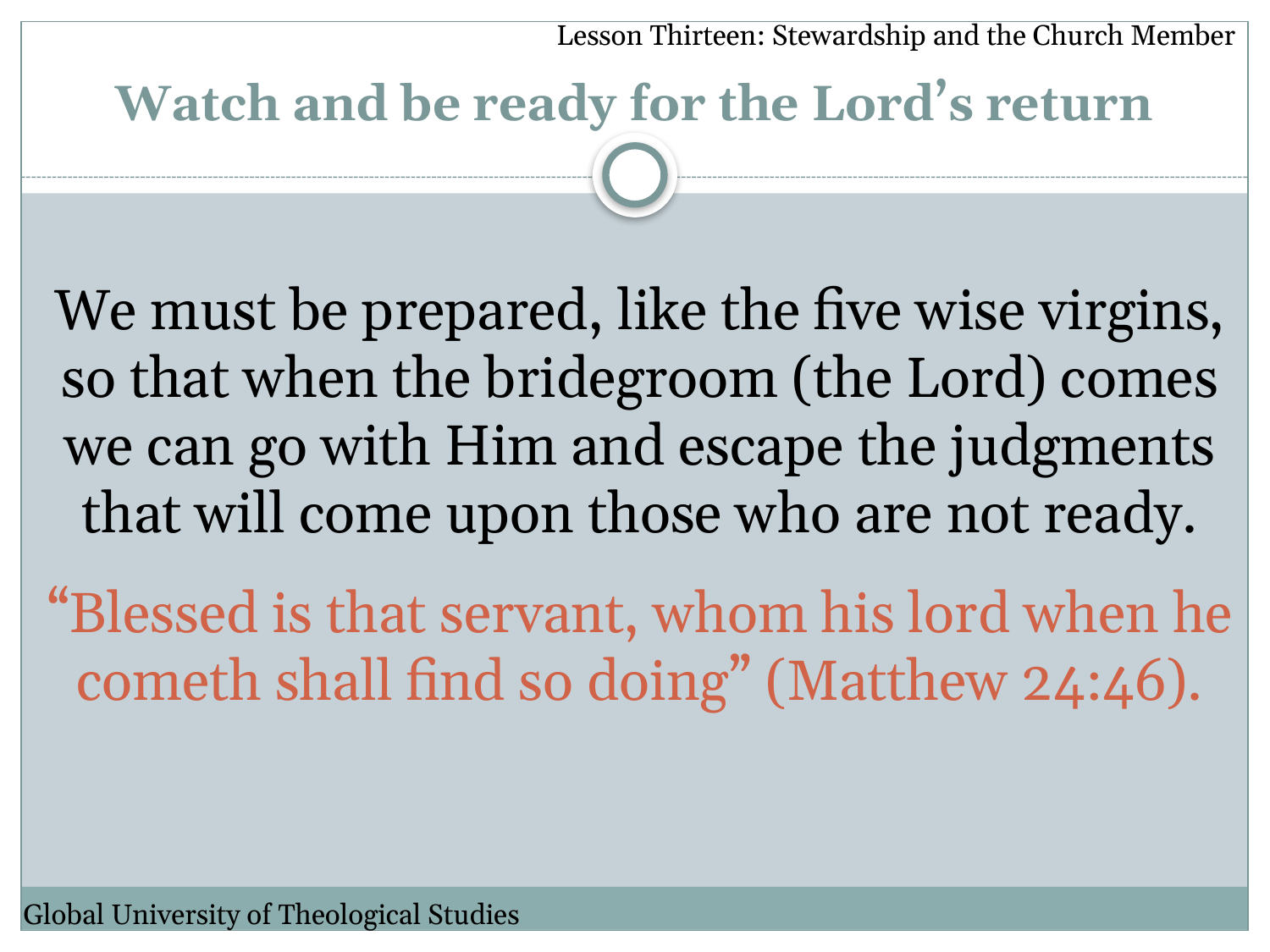

Lesson Thirteen: Stewardship and the Church Member
# Watch and be ready for the Lord’s return
We must be prepared, like the five wise virgins, so that when the bridegroom (the Lord) comes we can go with Him and escape the judgments that will come upon those who are not ready.
“Blessed is that servant, whom his lord when he cometh shall find so doing” (Matthew 24:46).
Global University of Theological Studies